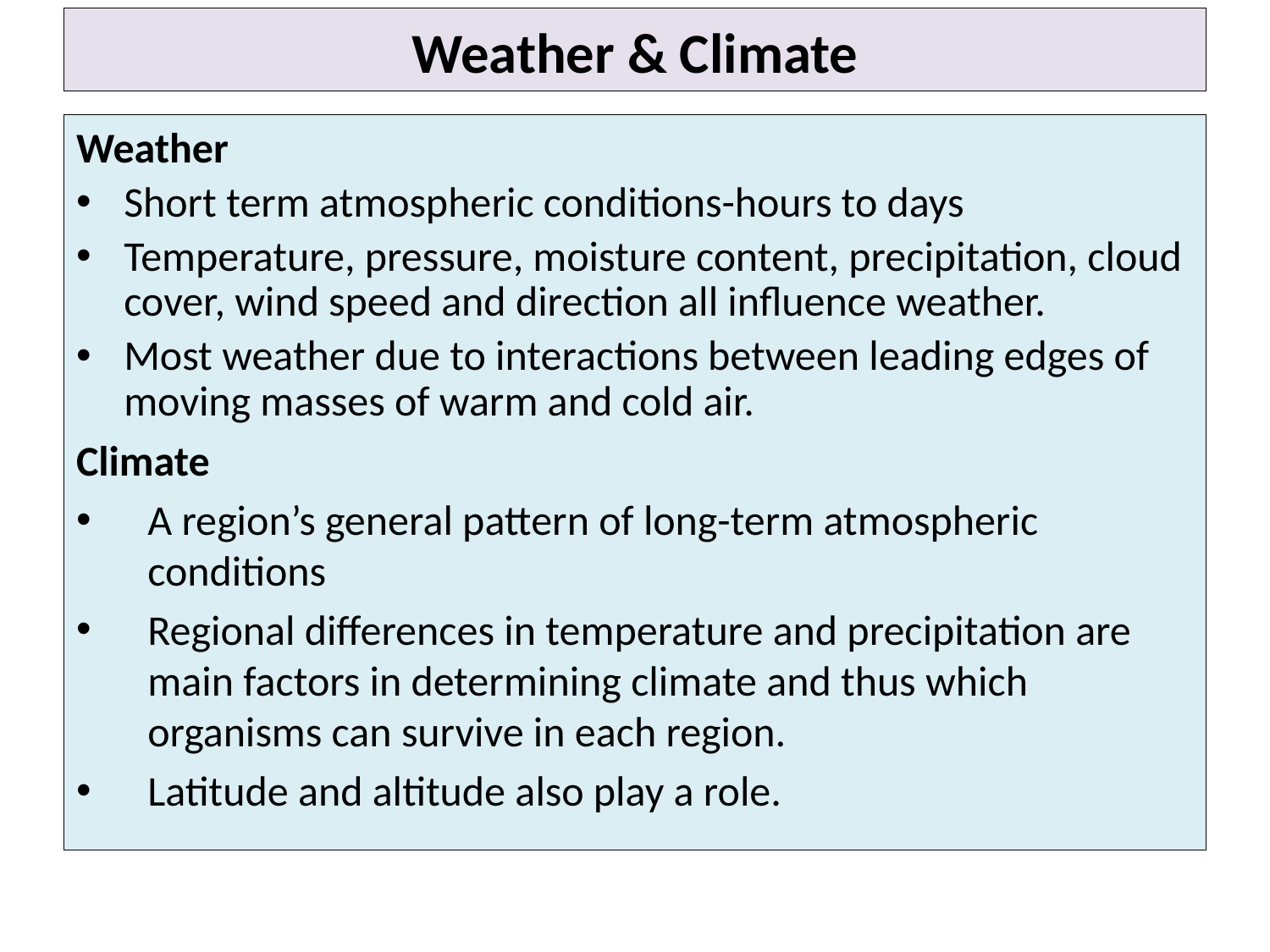

# Weather & Climate
Weather
Short term atmospheric conditions-hours to days
Temperature, pressure, moisture content, precipitation, cloud cover, wind speed and direction all influence weather.
Most weather due to interactions between leading edges of moving masses of warm and cold air.
Climate
A region’s general pattern of long-term atmospheric conditions
Regional differences in temperature and precipitation are main factors in determining climate and thus which organisms can survive in each region.
Latitude and altitude also play a role.